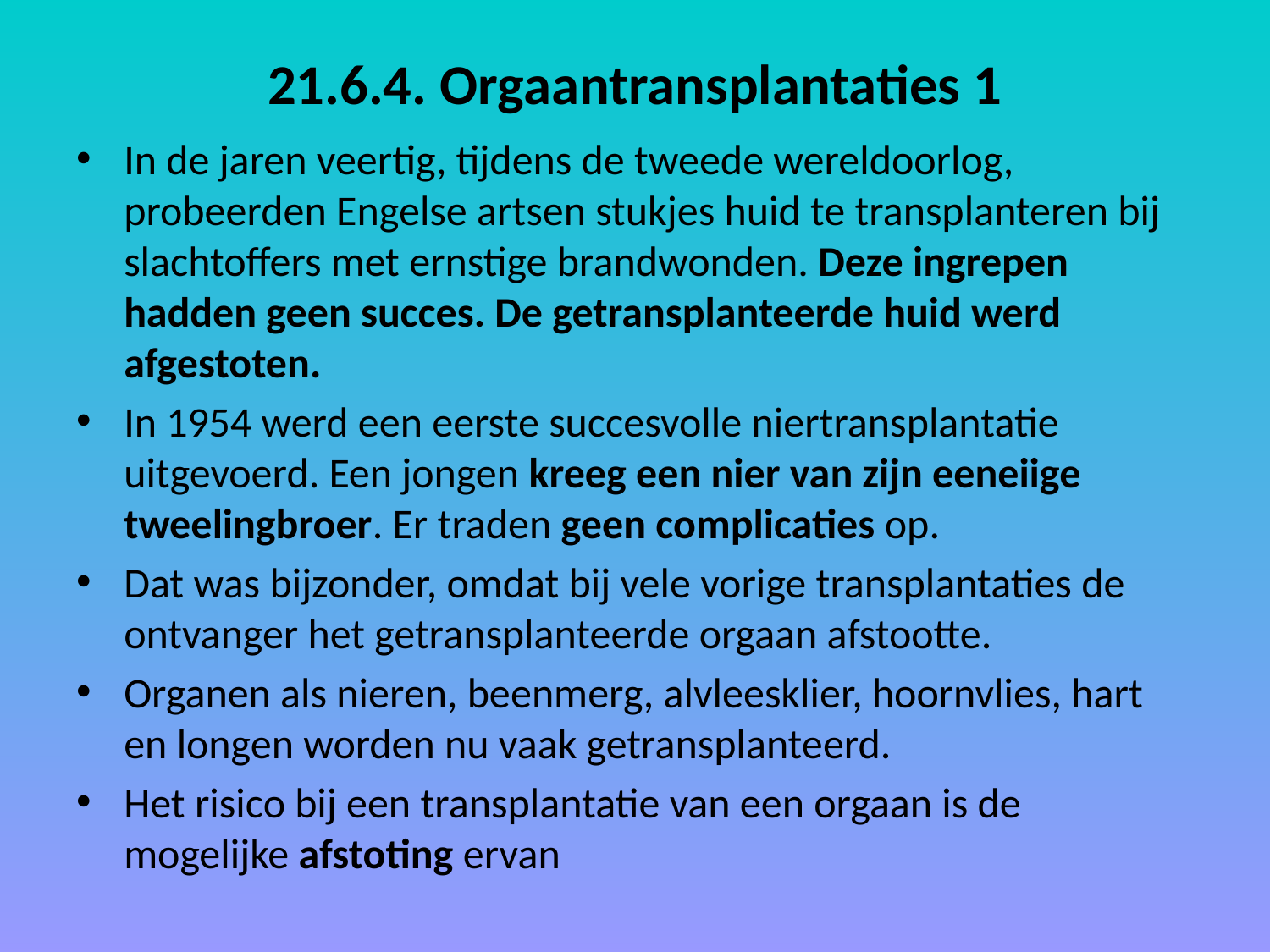

# 21.6.4. Orgaantransplantaties 1
In de jaren veertig, tijdens de tweede wereldoorlog, probeerden Engelse artsen stukjes huid te transplanteren bij slachtoffers met ernstige brandwonden. Deze ingrepen hadden geen succes. De getransplanteerde huid werd afgestoten.
In 1954 werd een eerste succesvolle niertransplantatie uitgevoerd. Een jongen kreeg een nier van zijn eeneiige tweelingbroer. Er traden geen complicaties op.
Dat was bijzonder, omdat bij vele vorige transplantaties de ontvanger het getransplanteerde orgaan afstootte.
Organen als nieren, beenmerg, alvleesklier, hoornvlies, hart en longen worden nu vaak getransplanteerd.
Het risico bij een transplantatie van een orgaan is de mogelijke afstoting ervan